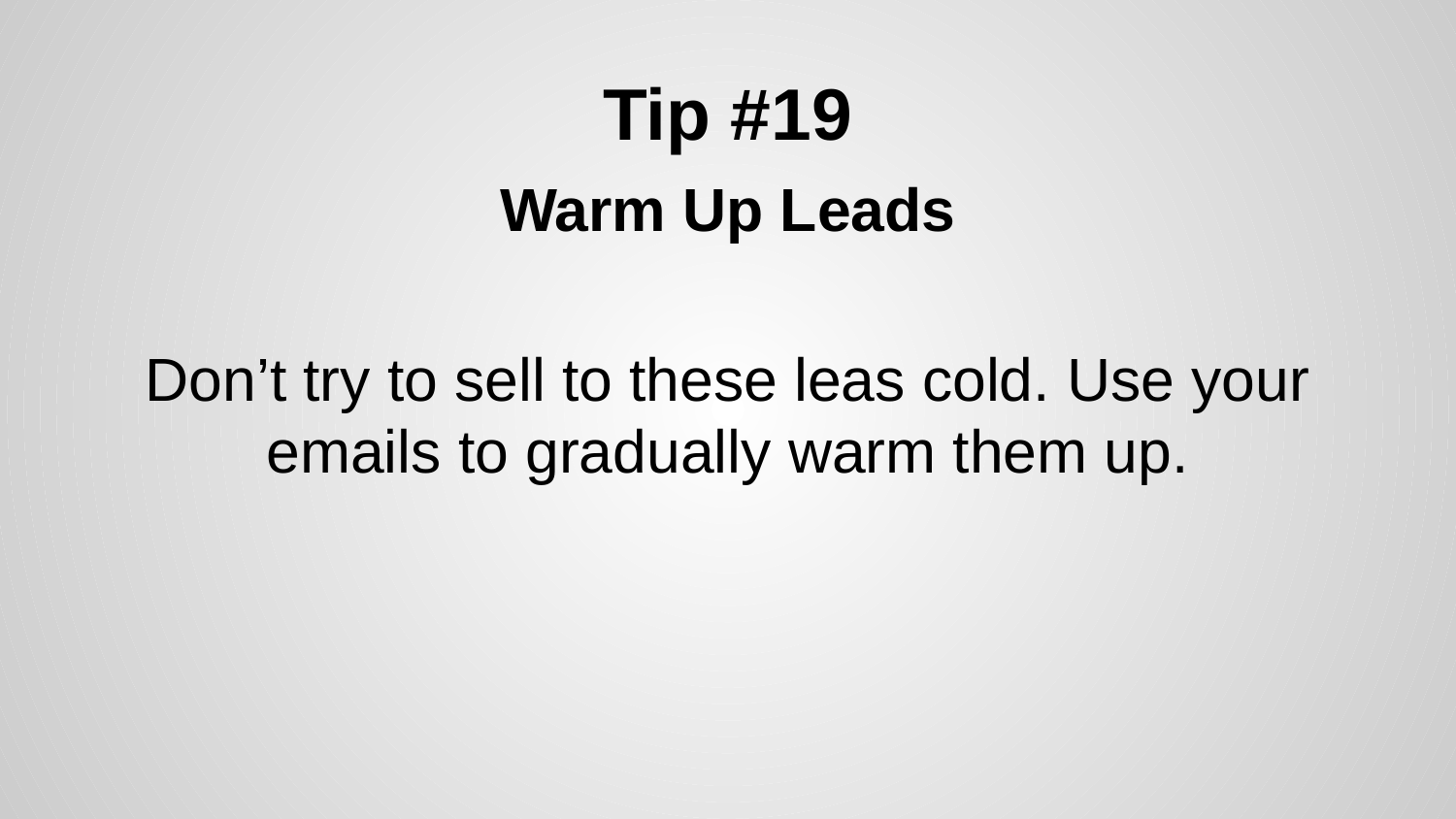

# Tip #19

Warm Up Leads

Don’t try to sell to these leas cold. Use your emails to gradually warm them up.